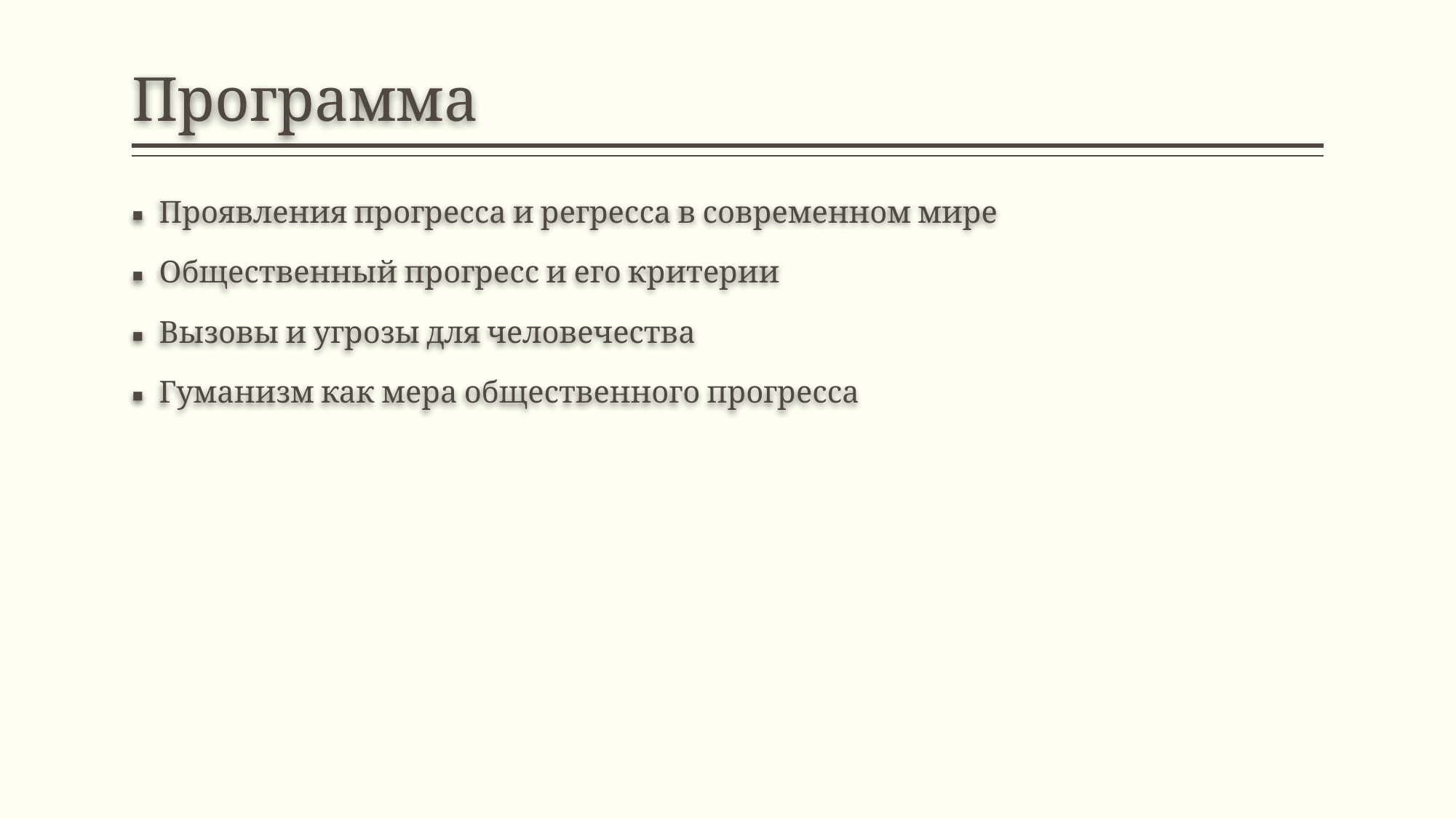

# Программа
Проявления прогресса и регресса в современном мире
Общественный прогресс и его критерии
Вызовы и угрозы для человечества
Гуманизм как мера общественного прогресса